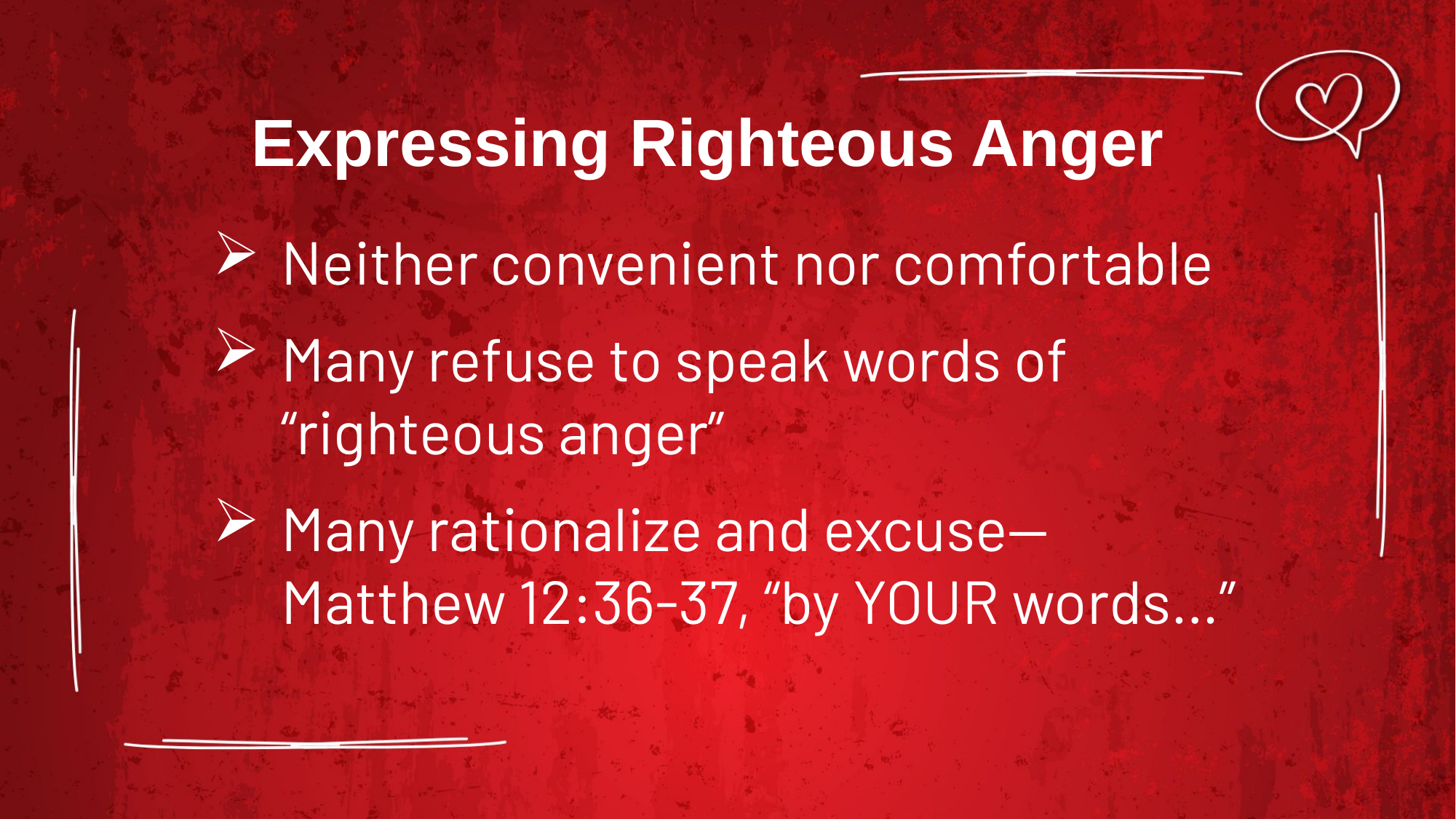

# Expressing Righteous Anger
Neither convenient nor comfortable
Many refuse to speak words of “righteous anger”
Many rationalize and excuse—
Matthew 12:36-37, “by YOUR words…”